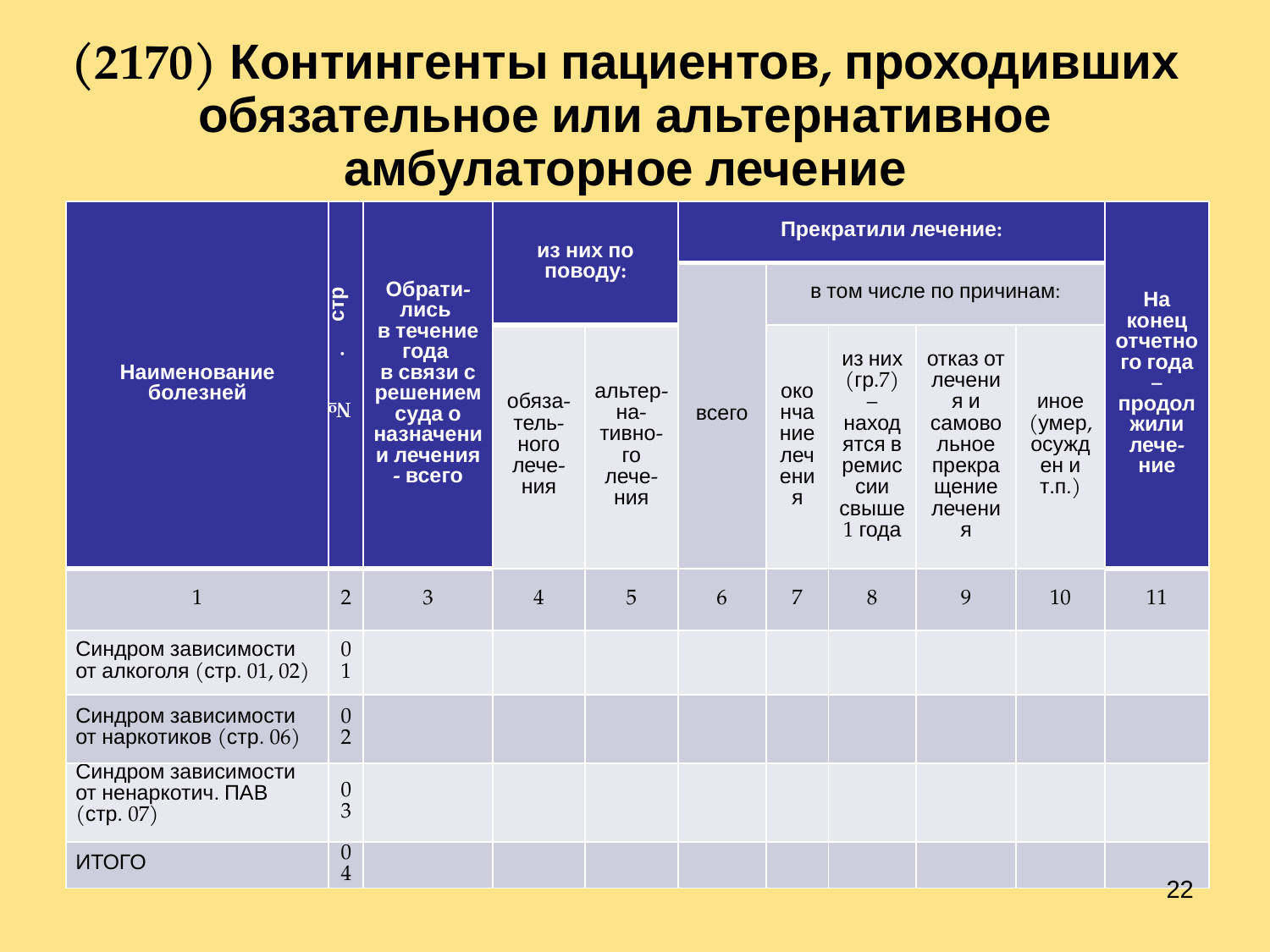

# (2170) Контингенты пациентов, проходивших обязательное или альтернативное амбулаторное лечение
| Наименование болезней | № стр. | Обрати-лись в течение года в связи с решением суда о назначении лечения - всего | из них по поводу: |  | Прекратили лечение: |  |  |  |  | На конец отчетного года – продолжили лече-ние |
| --- | --- | --- | --- | --- | --- | --- | --- | --- | --- | --- |
|  |  |  |  |  | всего | в том числе по причинам: |  |  |  |  |
|  |  |  | обяза-тель-ного лече-ния | альтер-на-тивно-го лече-ния |  | окончание лечения | из них (гр.7) – находятся в ремиссии свыше 1 года | отказ от лечения и самовольное прекращение лечения | иное (умер, осужден и т.п.) |  |
| 1 | 2 | 3 | 4 | 5 | 6 | 7 | 8 | 9 | 10 | 11 |
| Синдром зависимости от алкоголя (стр. 01, 02) | 01 |  |  |  |  |  |  |  |  |  |
| Синдром зависимости от наркотиков (стр. 06) | 02 |  |  |  |  |  |  |  |  |  |
| Синдром зависимости от ненаркотич. ПАВ (стр. 07) | 03 |  |  |  |  |  |  |  |  |  |
| ИТОГО | 04 |  |  |  |  |  |  |  |  |  |

22